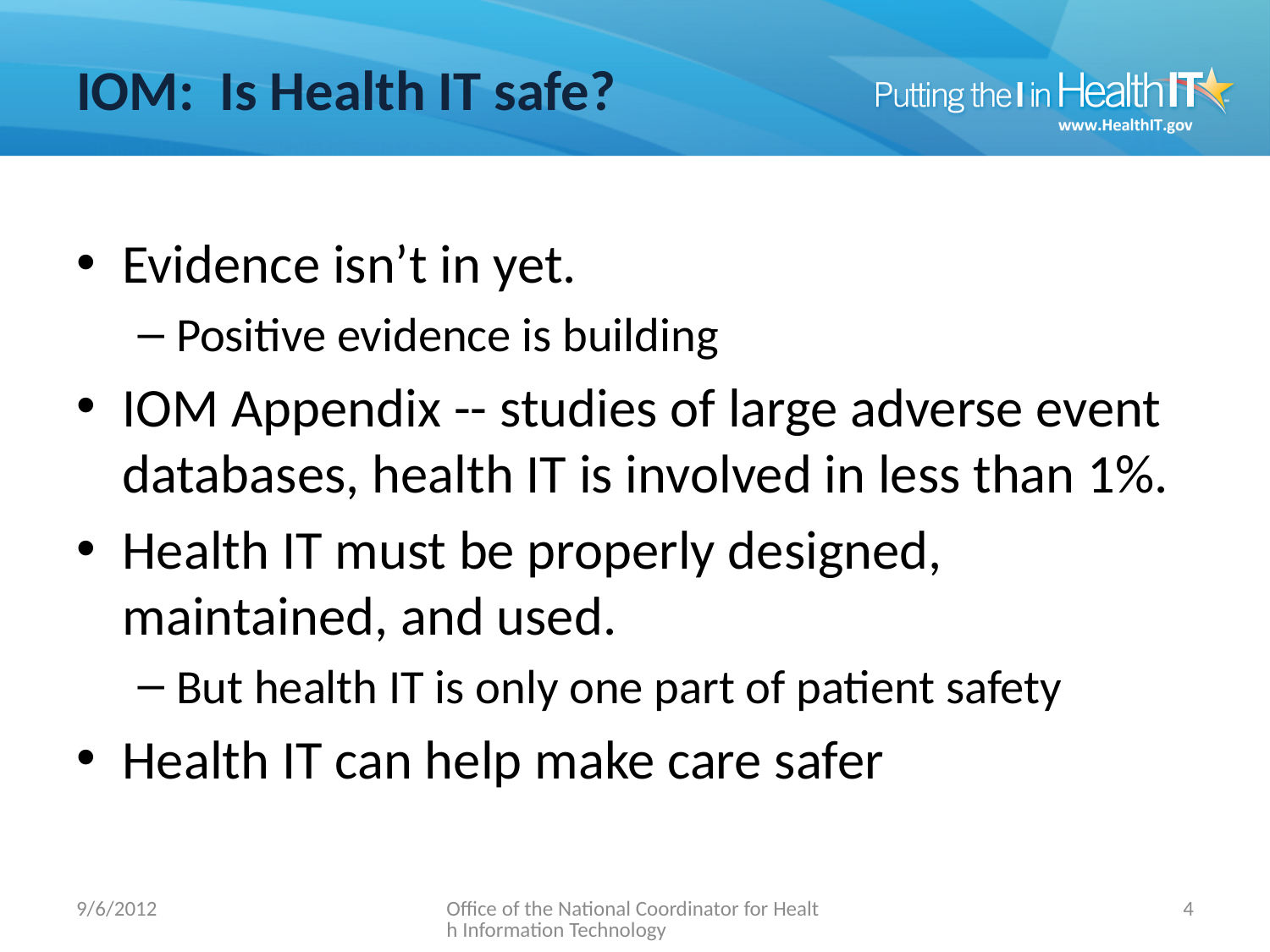

# IOM:  Is Health IT safe?
Evidence isn’t in yet.
Positive evidence is building
IOM Appendix -- studies of large adverse event databases, health IT is involved in less than 1%.
Health IT must be properly designed, maintained, and used.
But health IT is only one part of patient safety
Health IT can help make care safer
9/6/2012
Office of the National Coordinator for Health Information Technology
4